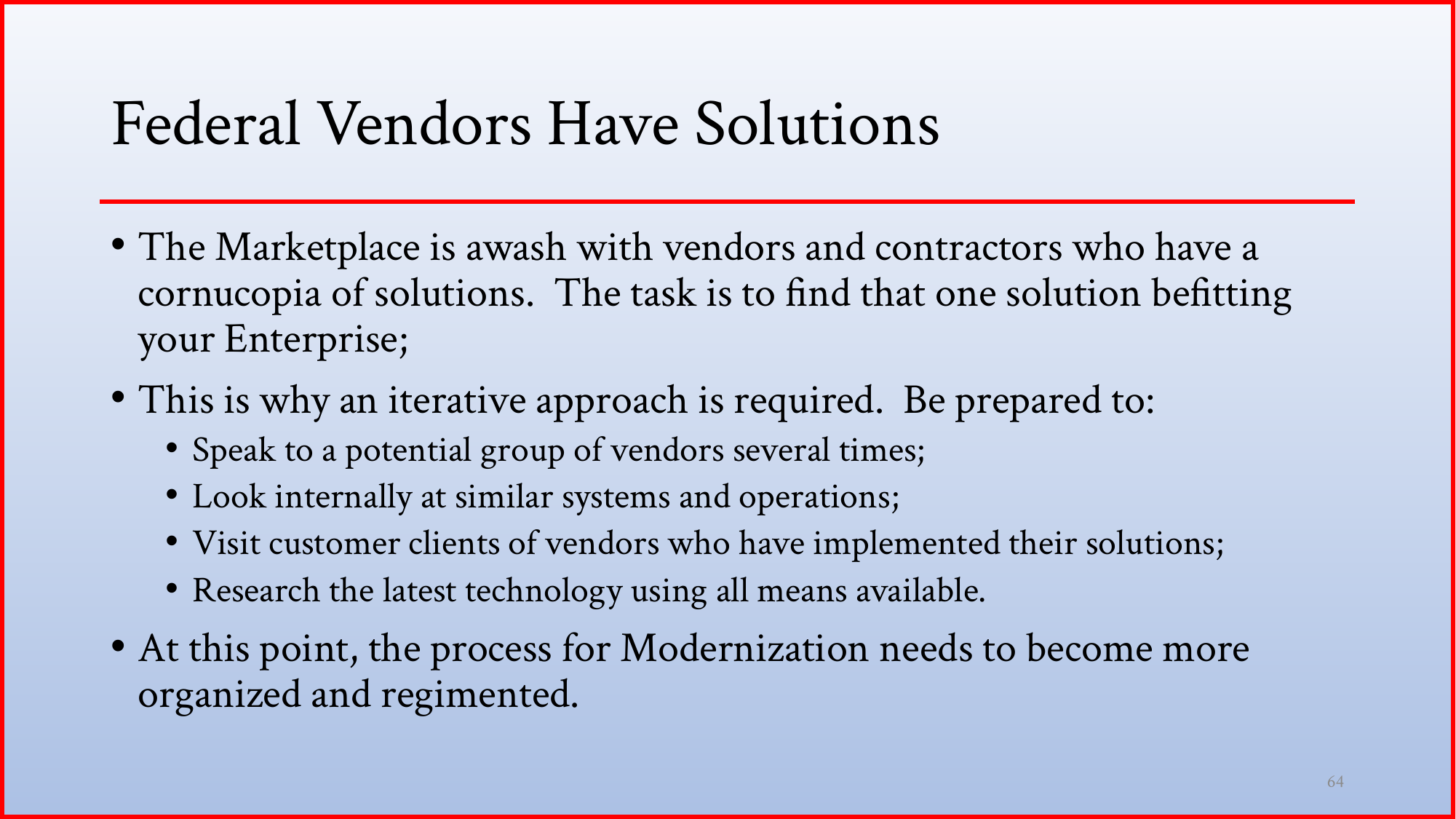

# Federal Vendors Have Solutions
The Marketplace is awash with vendors and contractors who have a cornucopia of solutions.  The task is to find that one solution befitting your Enterprise;
This is why an iterative approach is required.  Be prepared to:
Speak to a potential group of vendors several times;
Look internally at similar systems and operations;
Visit customer clients of vendors who have implemented their solutions;
Research the latest technology using all means available.
At this point, the process for Modernization needs to become more organized and regimented.
64